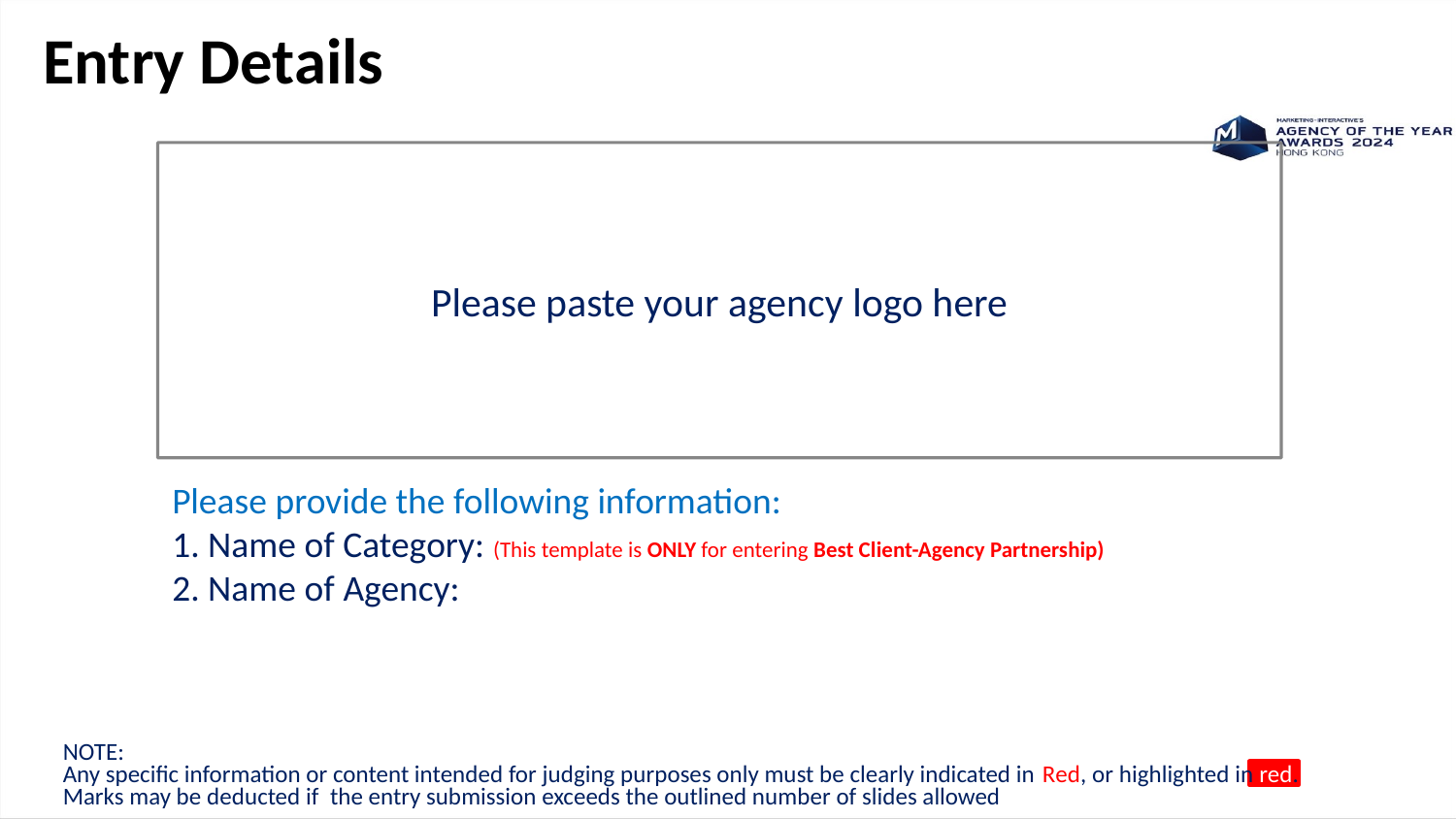

Entry Details
Please paste your agency logo here
Please provide the following information:
1. Name of Category: (This template is ONLY for entering Best Client-Agency Partnership)
2. Name of Agency:
NOTE: 
Any specific information or content intended for judging purposes only must be clearly indicated in Red, or highlighted in red. 
Marks may be deducted if  the entry submission exceeds the outlined number of slides allowed